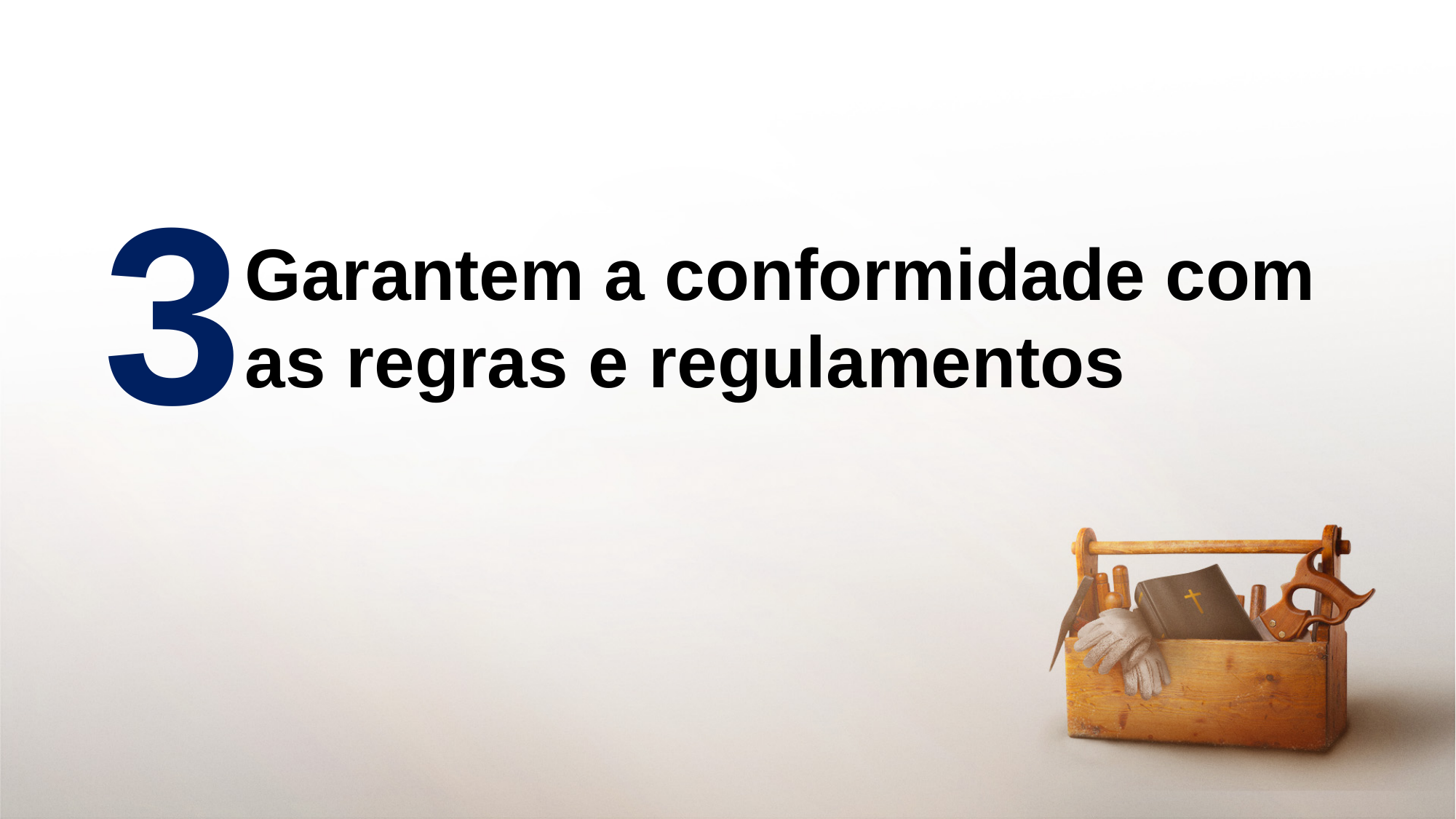

3
Garantem a conformidade com
as regras e regulamentos